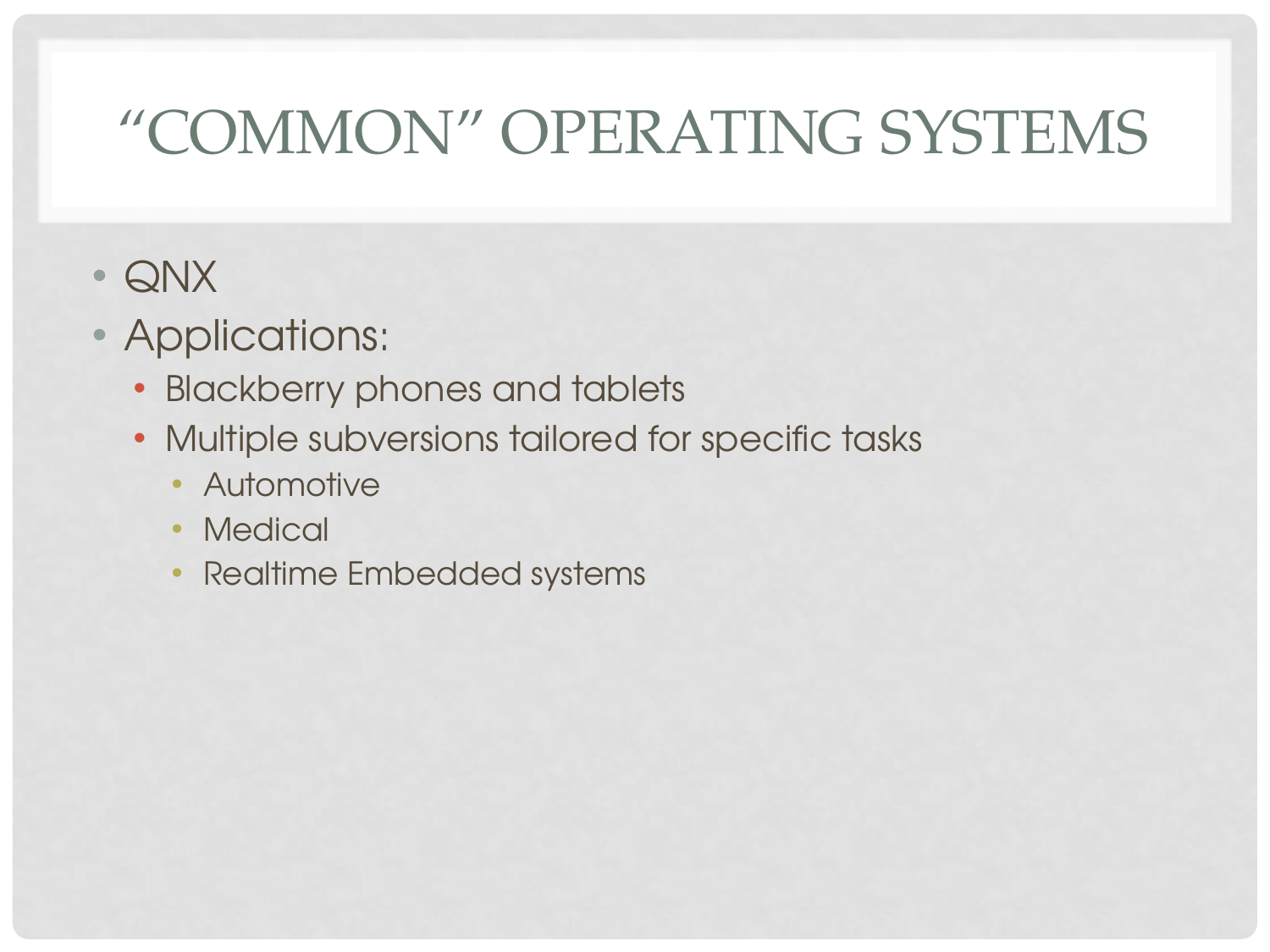

# “Common” operating systems
QNX
Applications:
Blackberry phones and tablets
Multiple subversions tailored for specific tasks
Automotive
Medical
Realtime Embedded systems